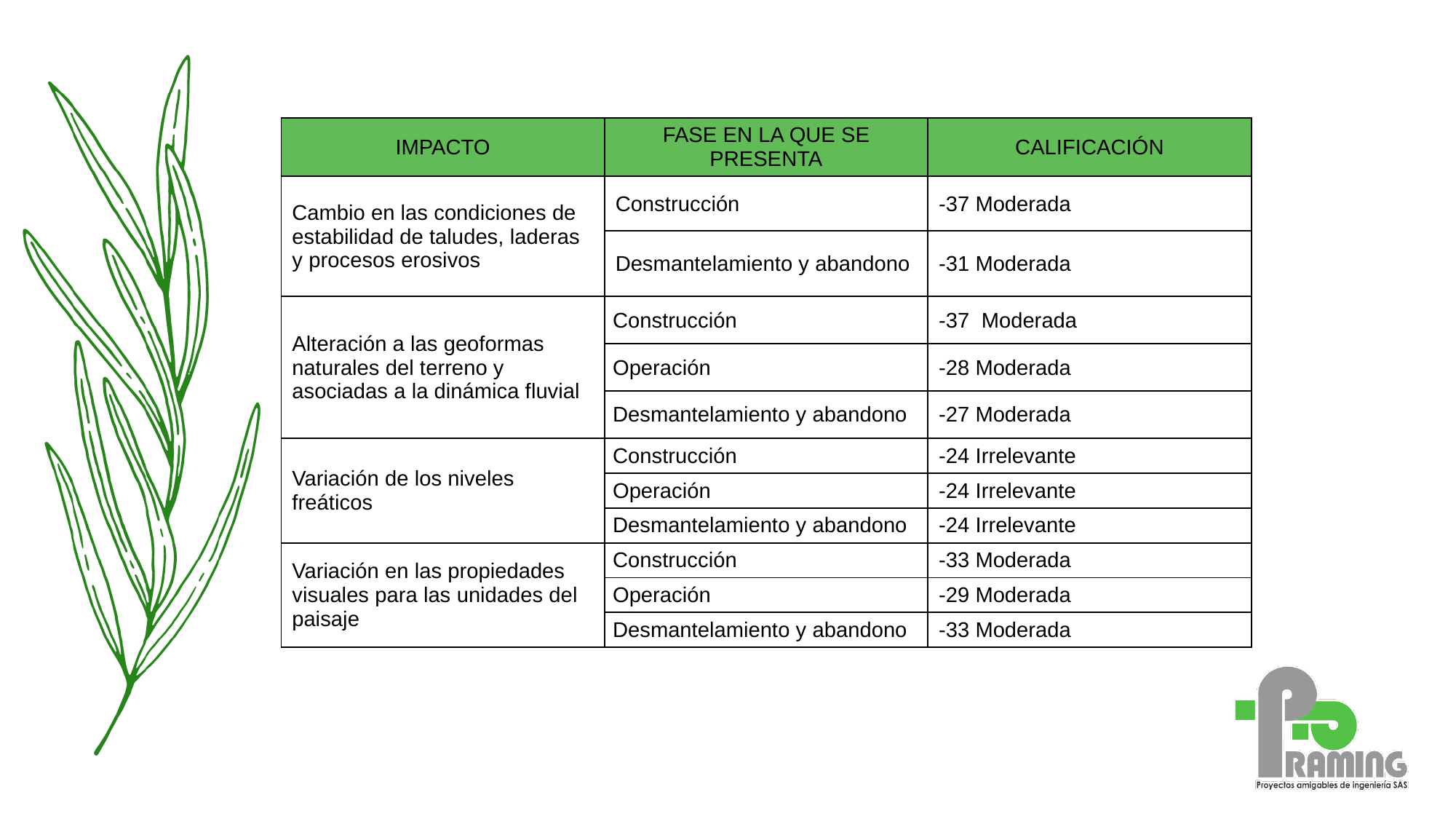

| IMPACTO | FASE EN LA QUE SE PRESENTA | CALIFICACIÓN |
| --- | --- | --- |
| Cambio en las condiciones de estabilidad de taludes, laderas y procesos erosivos | Construcción | -37 Moderada |
|  | Desmantelamiento y abandono | -31 Moderada |
| Alteración a las geoformas naturales del terreno y asociadas a la dinámica fluvial | Construcción | -37 Moderada |
|  | Operación | -28 Moderada |
|  | Desmantelamiento y abandono | -27 Moderada |
| Variación de los niveles freáticos | Construcción | -24 Irrelevante |
|  | Operación | -24 Irrelevante |
|  | Desmantelamiento y abandono | -24 Irrelevante |
| Variación en las propiedades visuales para las unidades del paisaje | Construcción | -33 Moderada |
|  | Operación | -29 Moderada |
|  | Desmantelamiento y abandono | -33 Moderada |